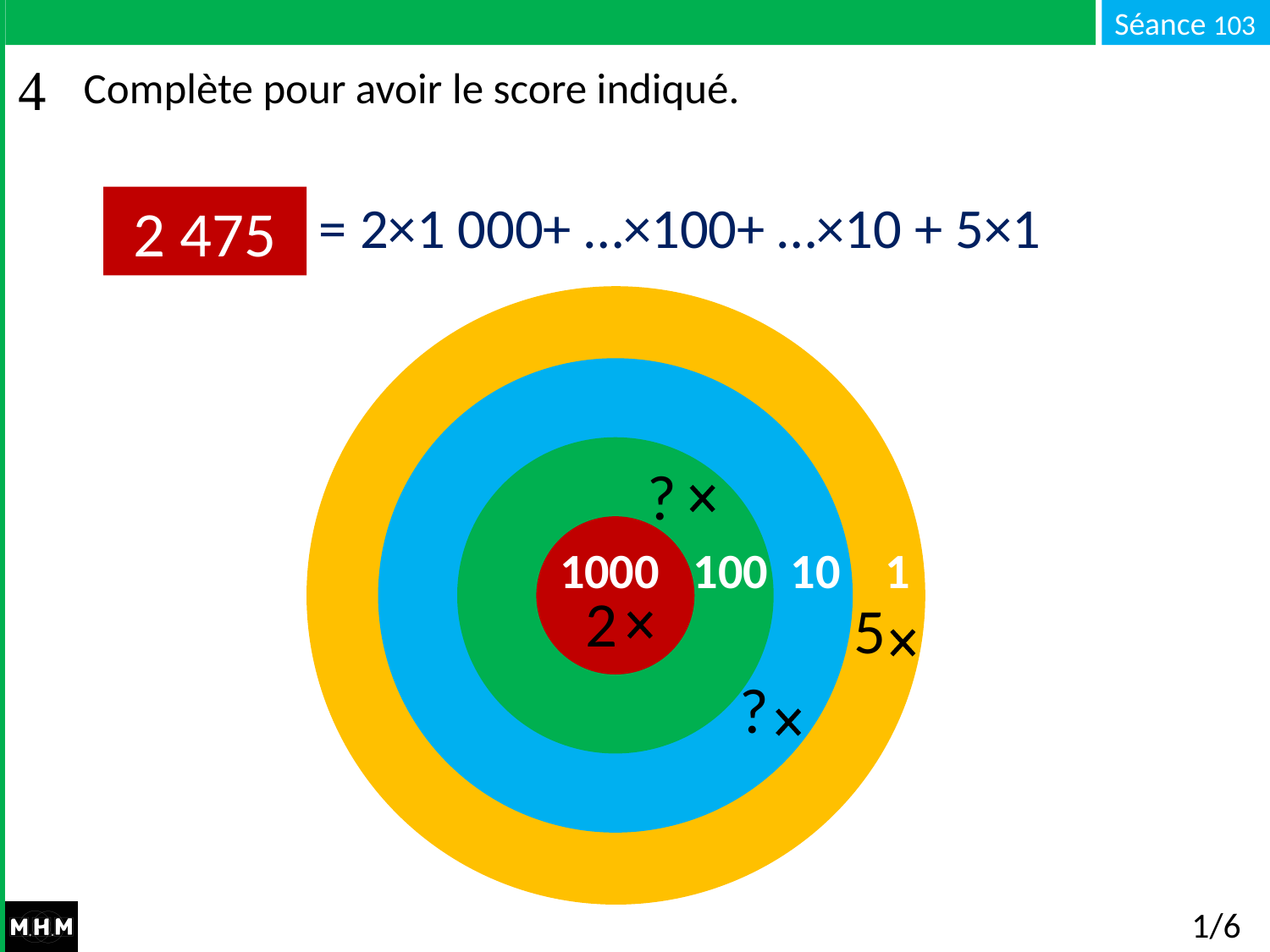

# Complète pour avoir le score indiqué.
= 2×1 000+ …×100+ …×10 + 5×1
2 475

 1000   100  10    1
?

2

5

?

1/6